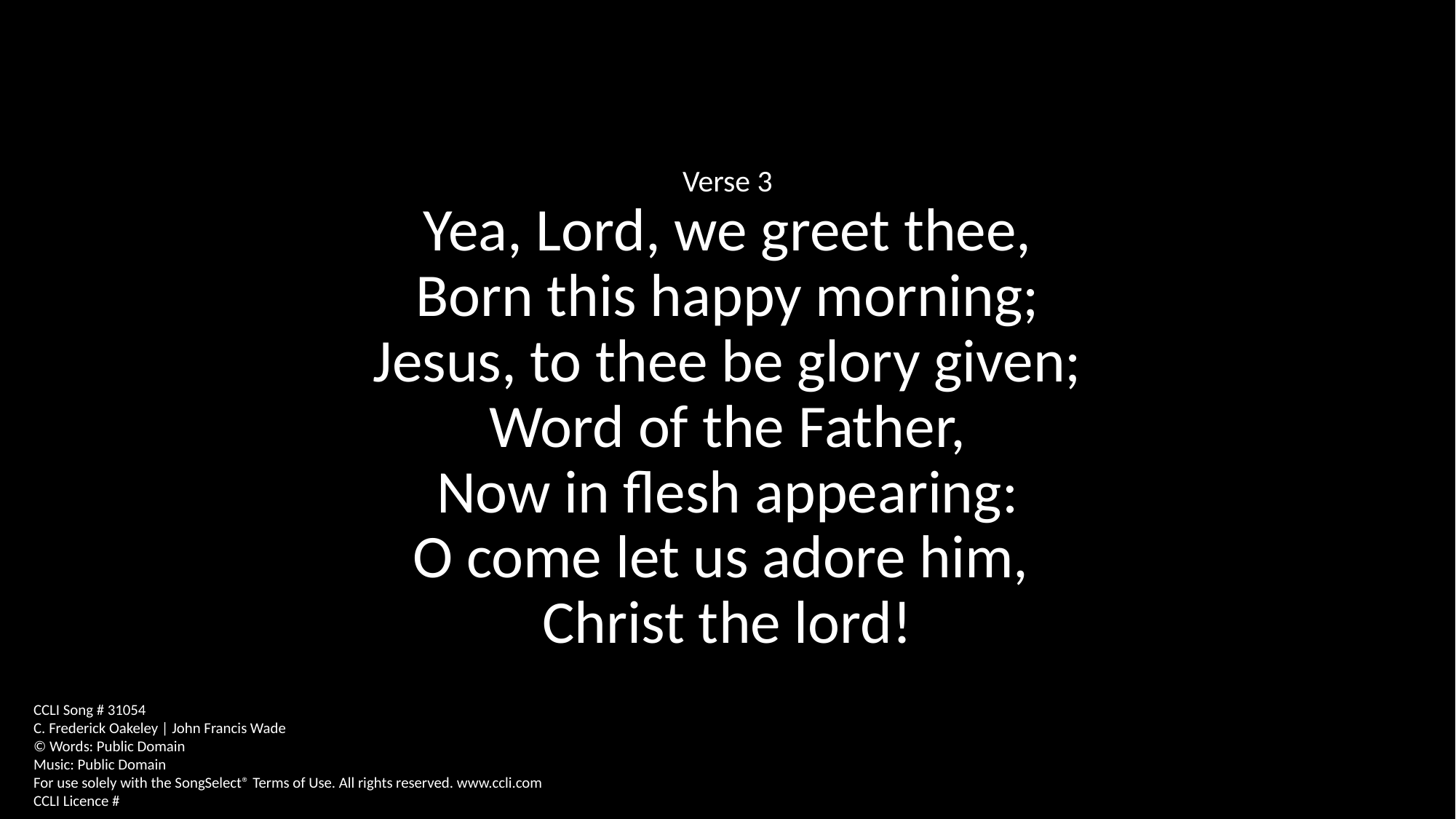

Verse 3
Yea, Lord, we greet thee,
Born this happy morning;
Jesus, to thee be glory given;
Word of the Father,
Now in flesh appearing:
O come let us adore him,
Christ the lord!
CCLI Song # 31054
C. Frederick Oakeley | John Francis Wade
© Words: Public Domain
Music: Public Domain
For use solely with the SongSelect® Terms of Use. All rights reserved. www.ccli.com
CCLI Licence #